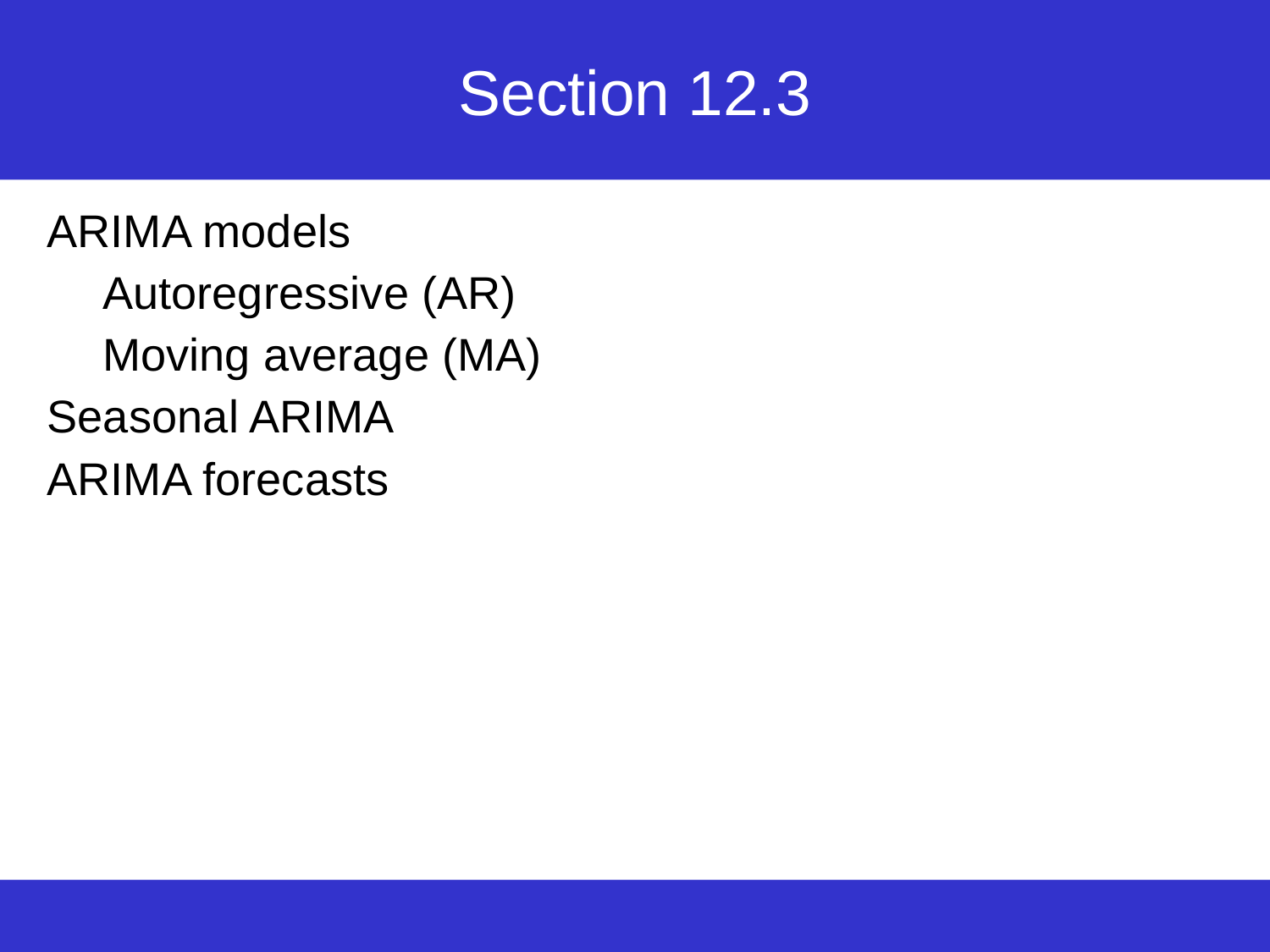

# Section 12.3
ARIMA models
Autoregressive (AR)
Moving average (MA)
Seasonal ARIMA
ARIMA forecasts